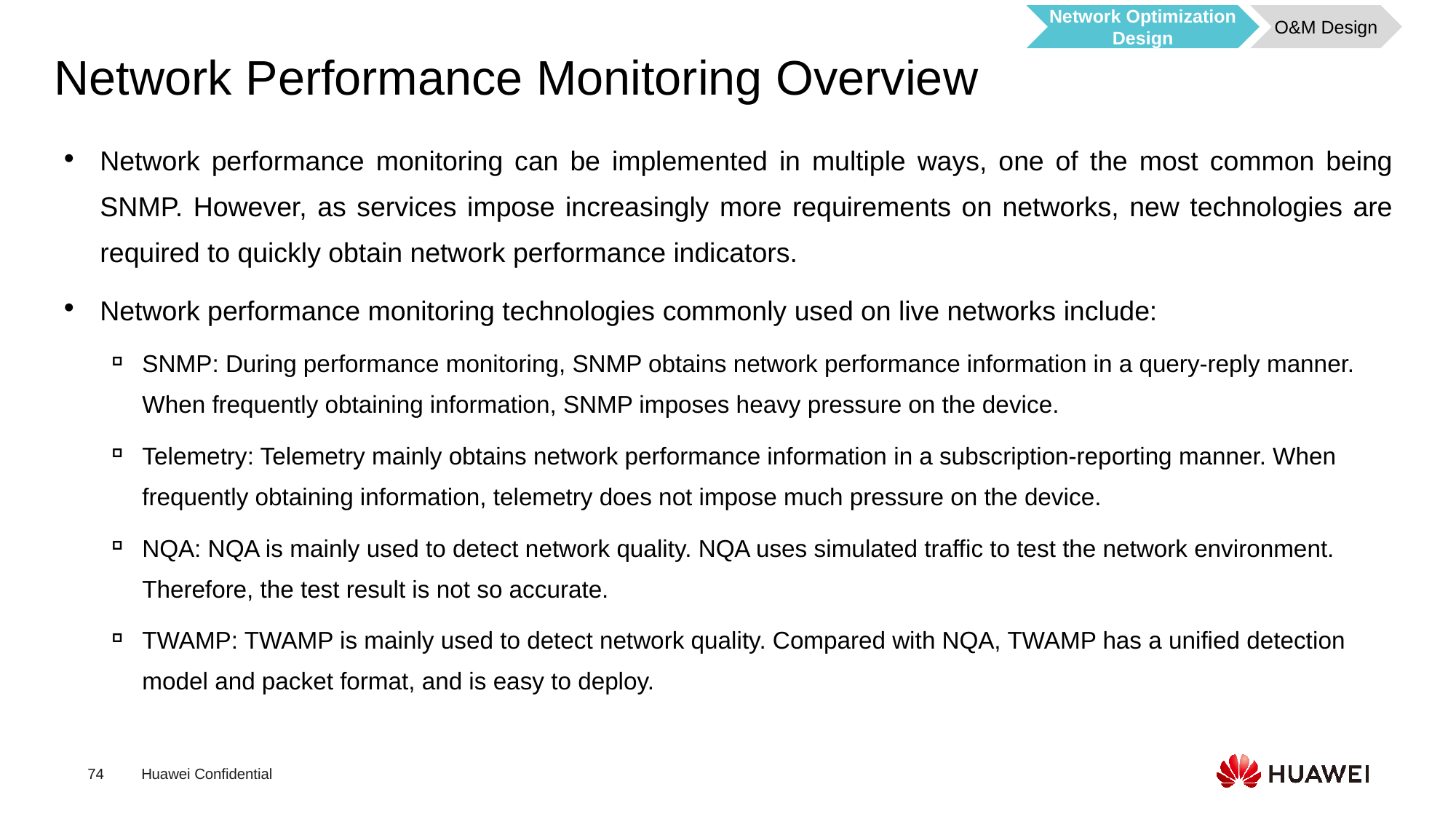

Network Optimization Design
O&M Design
# Network Performance Monitoring Overview
Network performance monitoring can be implemented in multiple ways, one of the most common being SNMP. However, as services impose increasingly more requirements on networks, new technologies are required to quickly obtain network performance indicators.
Network performance monitoring technologies commonly used on live networks include:
SNMP: During performance monitoring, SNMP obtains network performance information in a query-reply manner. When frequently obtaining information, SNMP imposes heavy pressure on the device.
Telemetry: Telemetry mainly obtains network performance information in a subscription-reporting manner. When frequently obtaining information, telemetry does not impose much pressure on the device.
NQA: NQA is mainly used to detect network quality. NQA uses simulated traffic to test the network environment. Therefore, the test result is not so accurate.
TWAMP: TWAMP is mainly used to detect network quality. Compared with NQA, TWAMP has a unified detection model and packet format, and is easy to deploy.